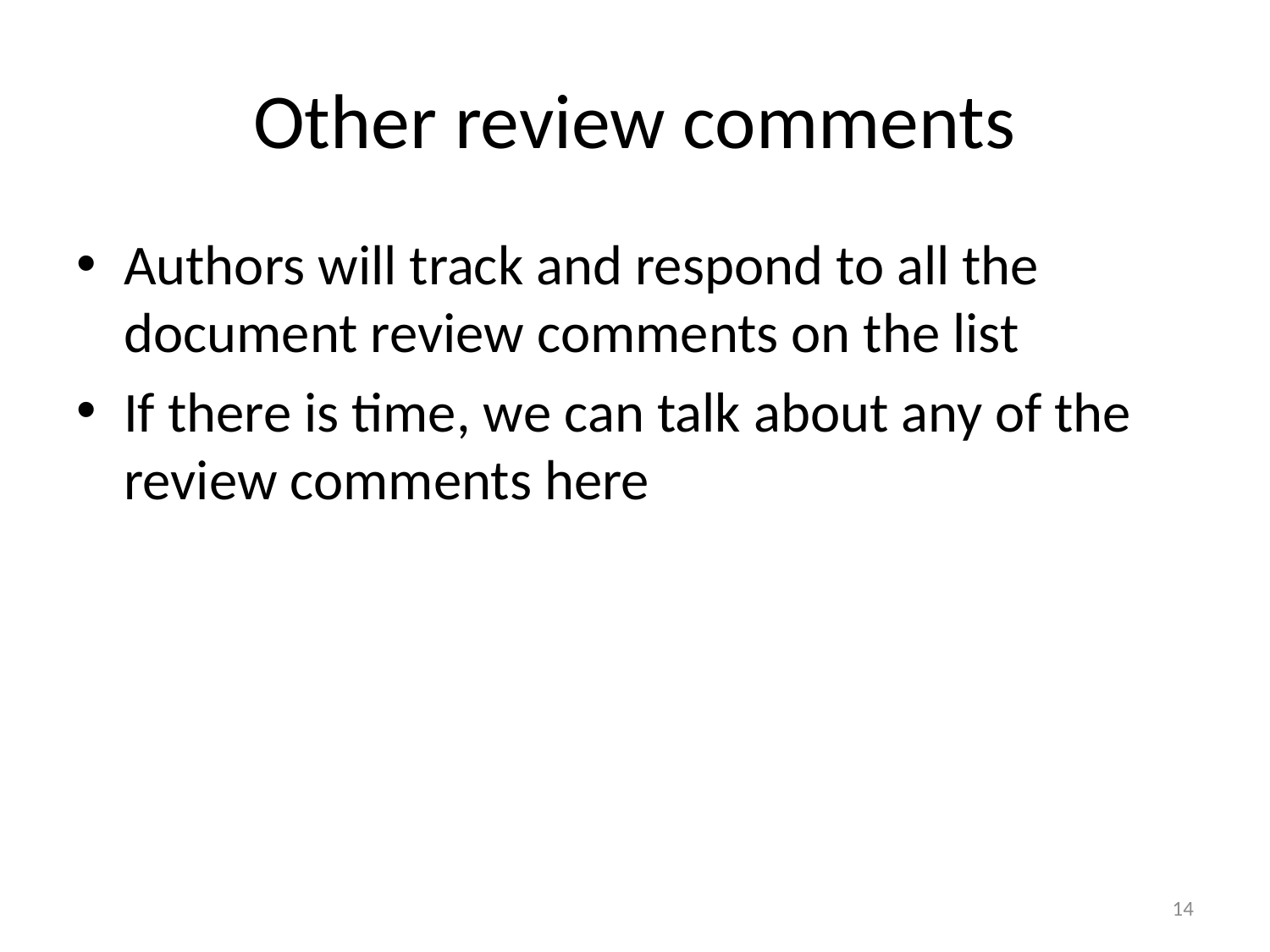

# Other review comments
Authors will track and respond to all the document review comments on the list
If there is time, we can talk about any of the review comments here
14